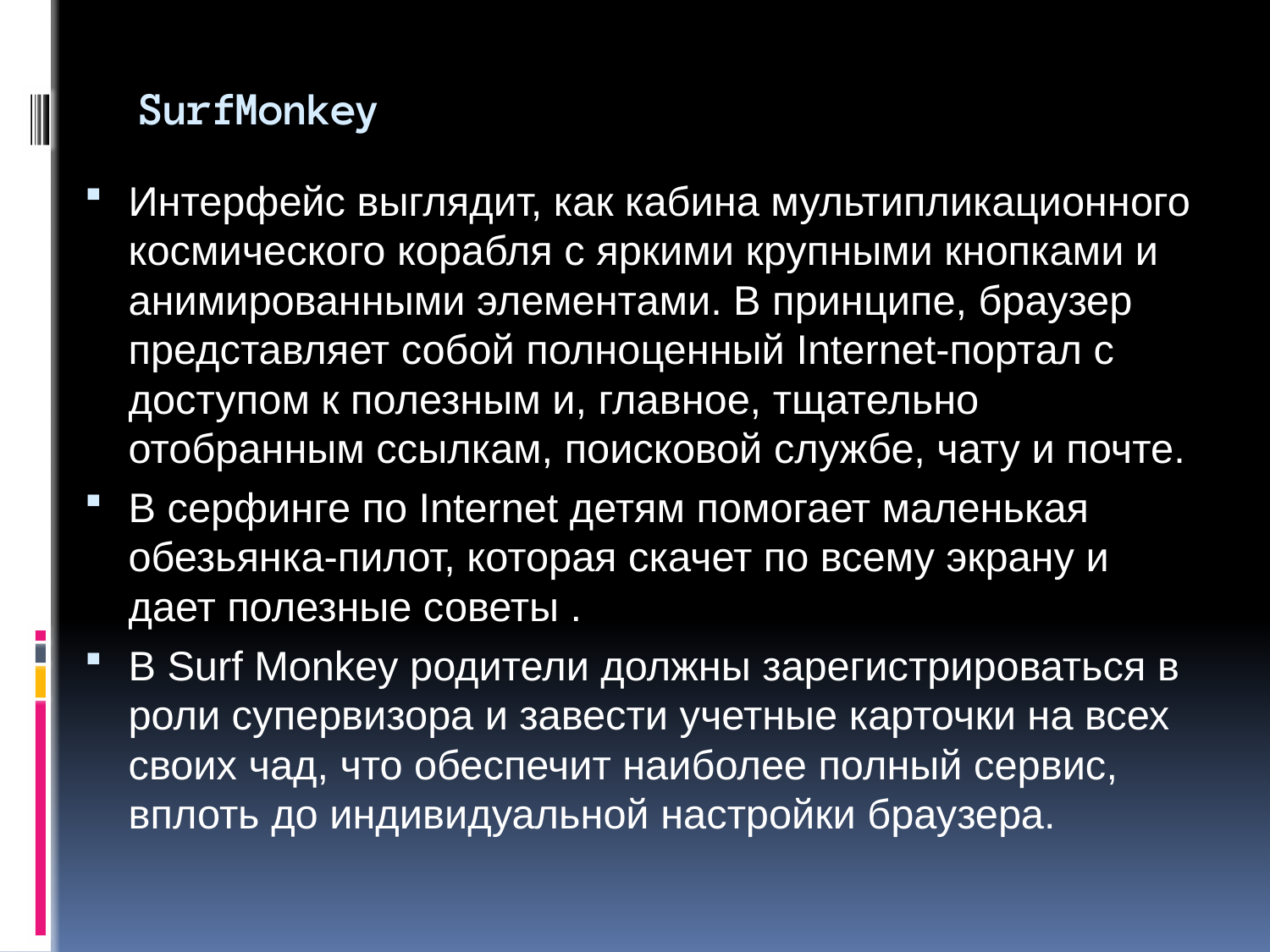

# SurfMonkey
Интерфейс выглядит, как кабина мультипликационного космического корабля с яркими крупными кнопками и анимированными элементами. В принципе, браузер представляет собой полноценный Internet-портал с доступом к полезным и, главное, тщательно отобранным ссылкам, поисковой службе, чату и почте.
В серфинге по Internet детям помогает маленькая обезьянка-пилот, которая скачет по всему экрану и дает полезные советы .
В Surf Monkey родители должны зарегистрироваться в роли супервизора и завести учетные карточки на всех своих чад, что обеспечит наиболее полный сервис, вплоть до индивидуальной настройки браузера.